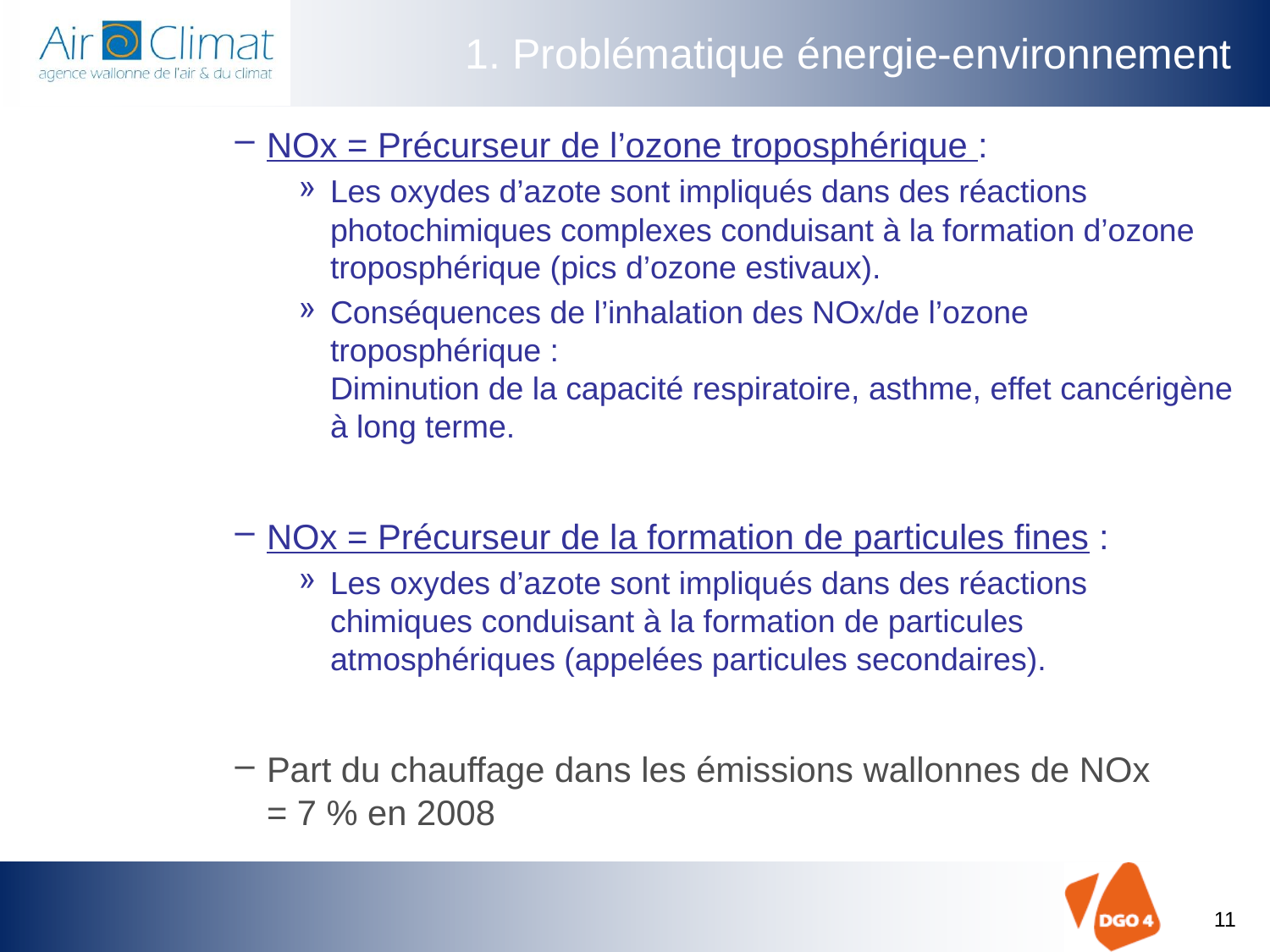

# 1. Problématique énergie-environnement
NOx = Précurseur de l’ozone troposphérique :
Les oxydes d’azote sont impliqués dans des réactions photochimiques complexes conduisant à la formation d’ozone troposphérique (pics d’ozone estivaux).
Conséquences de l’inhalation des NOx/de l’ozone troposphérique :
Diminution de la capacité respiratoire, asthme, effet cancérigène à long terme.

NOx = Précurseur de la formation de particules fines :
Les oxydes d’azote sont impliqués dans des réactions chimiques conduisant à la formation de particules atmosphériques (appelées particules secondaires).

Part du chauffage dans les émissions wallonnes de NOx
= 7 % en 2008

11